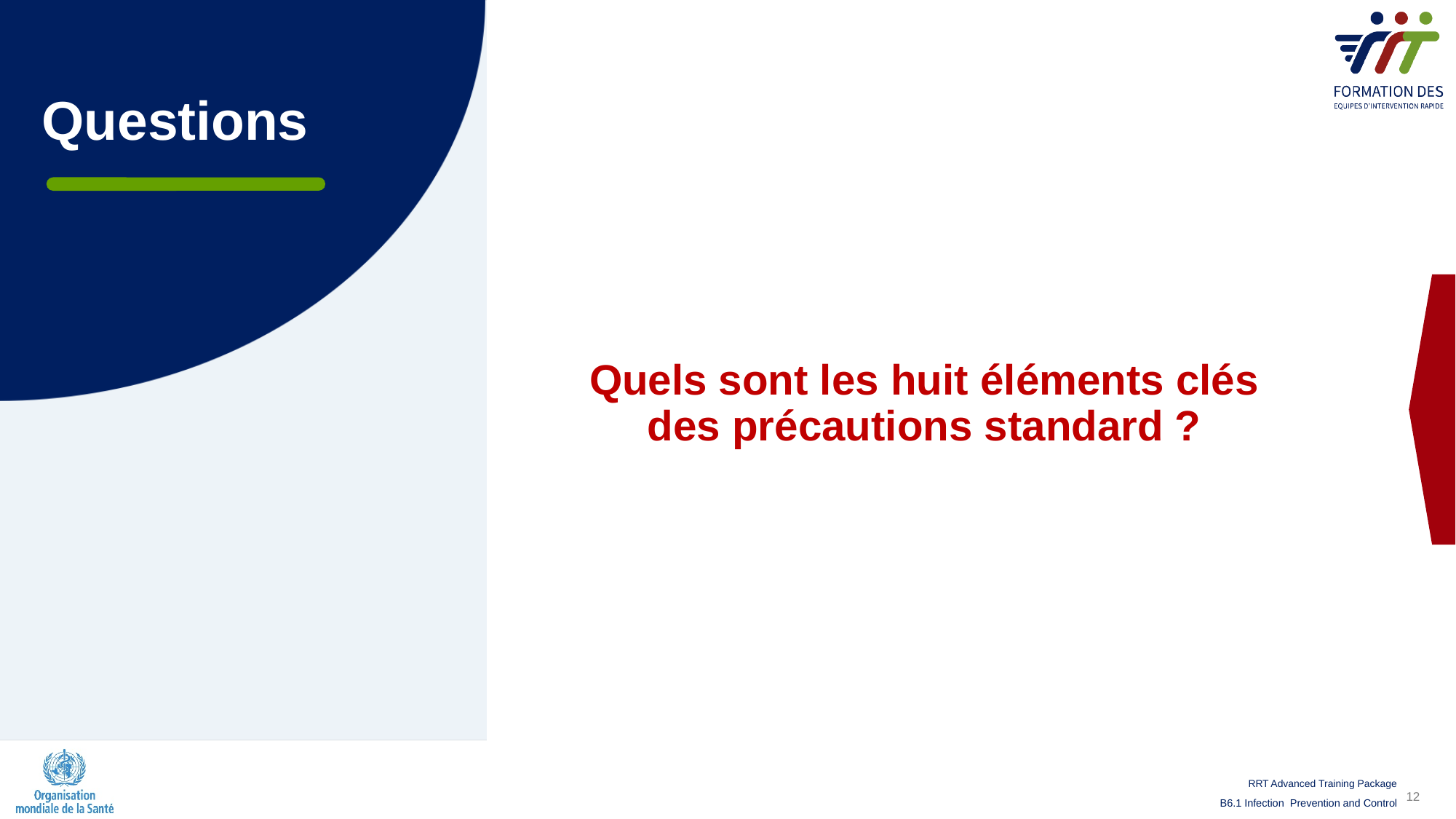

Questions
Quels sont les huit éléments clés des précautions standard ?